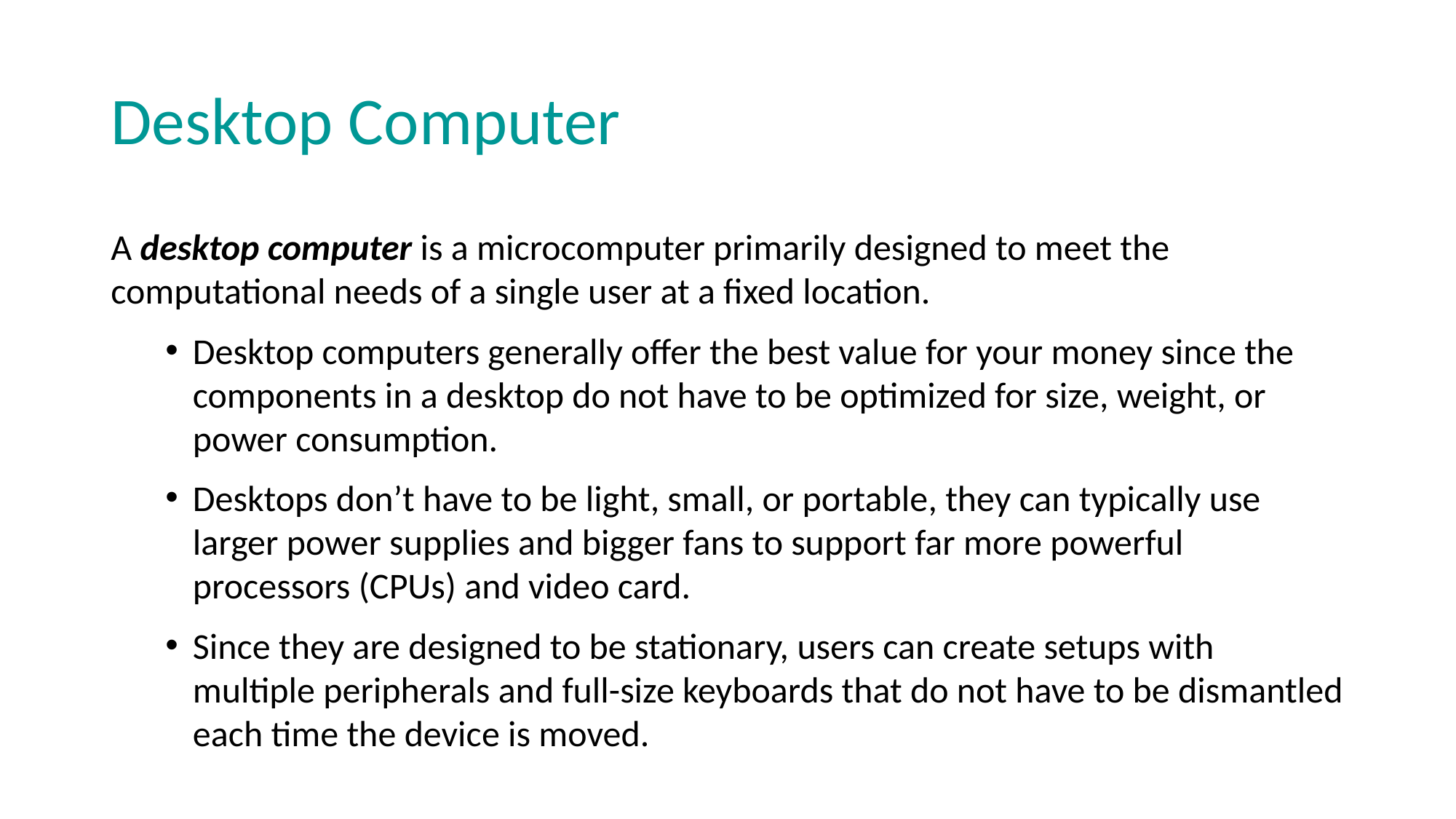

# Desktop Computer
A desktop computer is a microcomputer primarily designed to meet the computational needs of a single user at a fixed location.
Desktop computers generally offer the best value for your money since the components in a desktop do not have to be optimized for size, weight, or power consumption.
Desktops don’t have to be light, small, or portable, they can typically use larger power supplies and bigger fans to support far more powerful processors (CPUs) and video card.
Since they are designed to be stationary, users can create setups with multiple peripherals and full-size keyboards that do not have to be dismantled each time the device is moved.